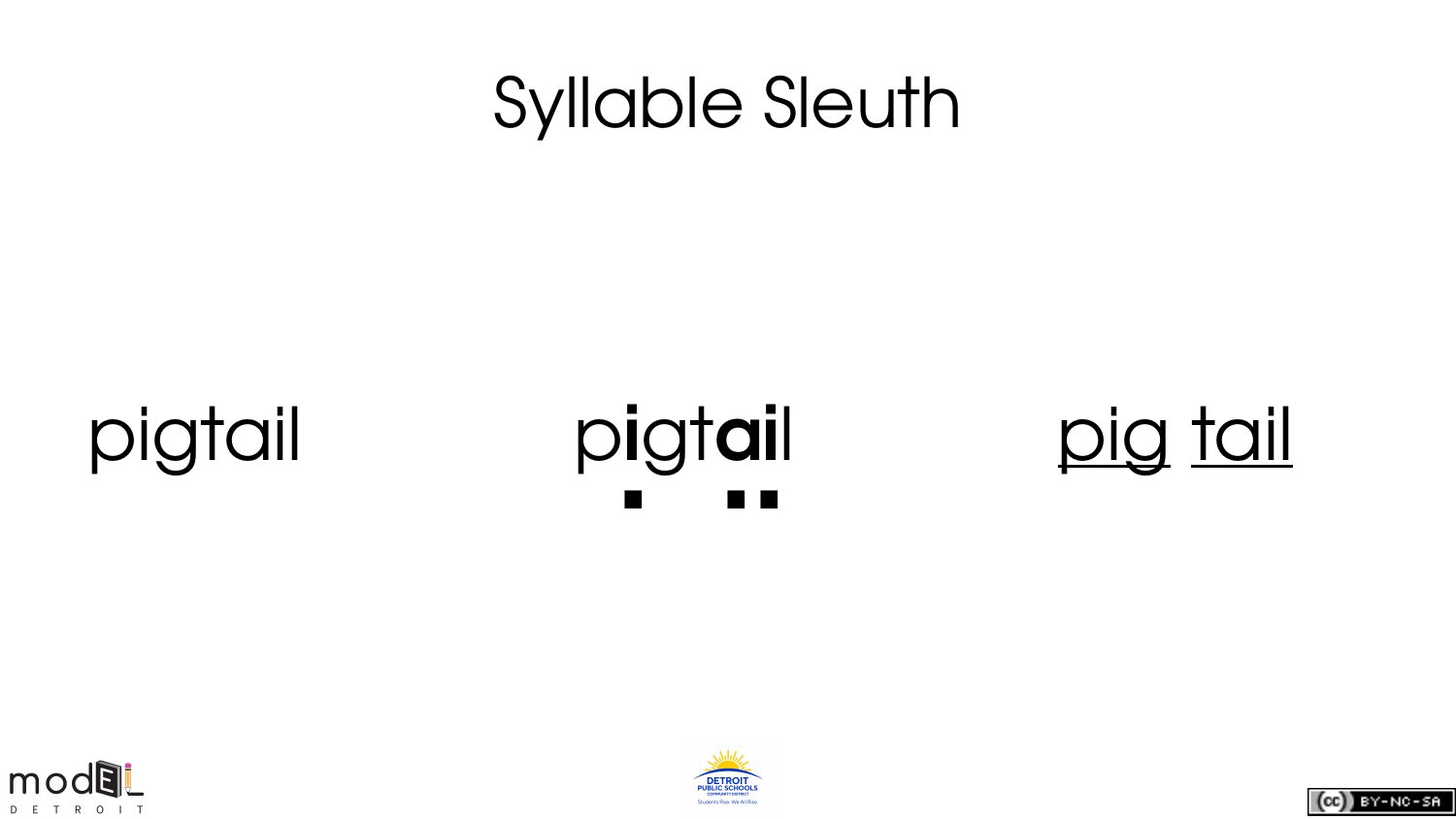

# Syllable Sleuth

pigtail

pigtail

pig tail

.
.
.